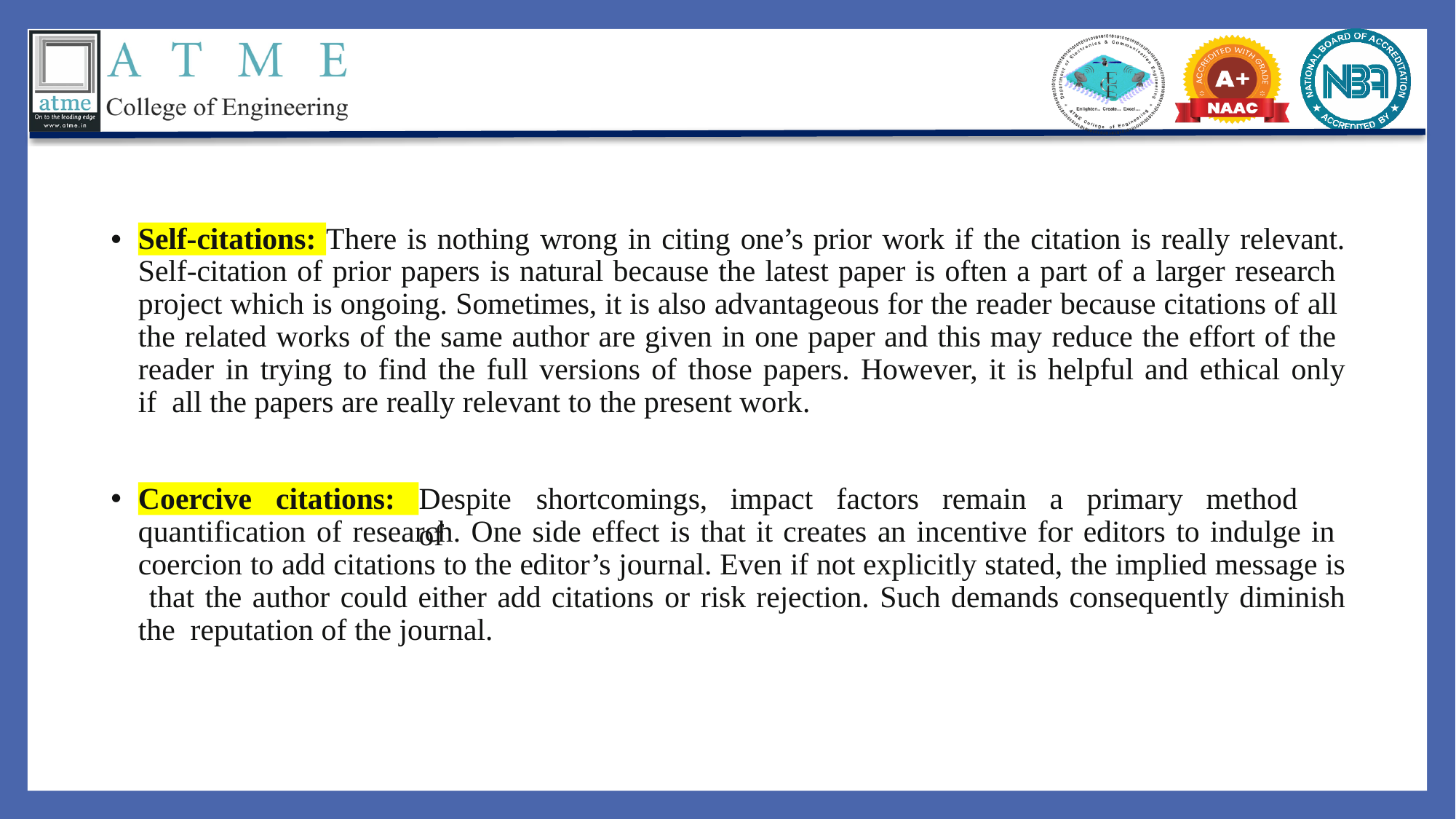

•
There is nothing wrong in citing one’s prior work if the citation is really relevant.
Self-citations:
Self-citation of prior papers is natural because the latest paper is often a part of a larger research  project which is ongoing. Sometimes, it is also advantageous for the reader because citations of all  the related works of the same author are given in one paper and this may reduce the effort of the  reader in trying to find the full versions of those papers. However, it is helpful and ethical only if  all the papers are really relevant to the present work.
•
Despite	shortcomings,	impact	factors	remain	a	primary	method	of
Coercive	citations:
quantification of research. One side effect is that it creates an incentive for editors to indulge in  coercion to add citations to the editor’s journal. Even if not explicitly stated, the implied message is  that the author could either add citations or risk rejection. Such demands consequently diminish the  reputation of the journal.